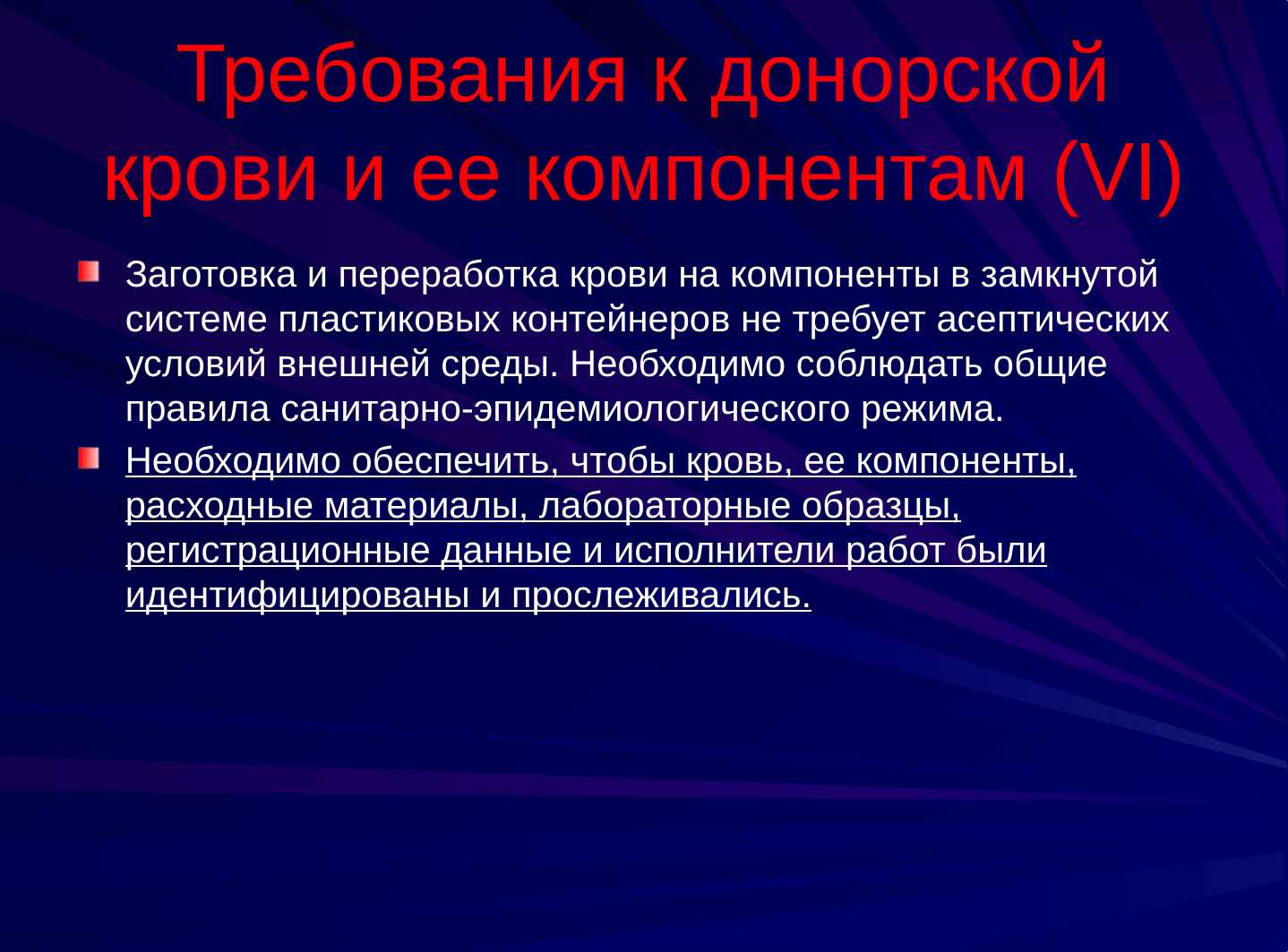

# Требования к донорской крови и ее компонентам (VI)
Заготовка и переработка крови на компоненты в замкнутой системе пластиковых контейнеров не требует асептических условий внешней среды. Необходимо соблюдать общие правила санитарно-эпидемиологического режима.
Необходимо обеспечить, чтобы кровь, ее компоненты, расходные материалы, лабораторные образцы, регистрационные данные и исполнители работ были идентифицированы и прослеживались.